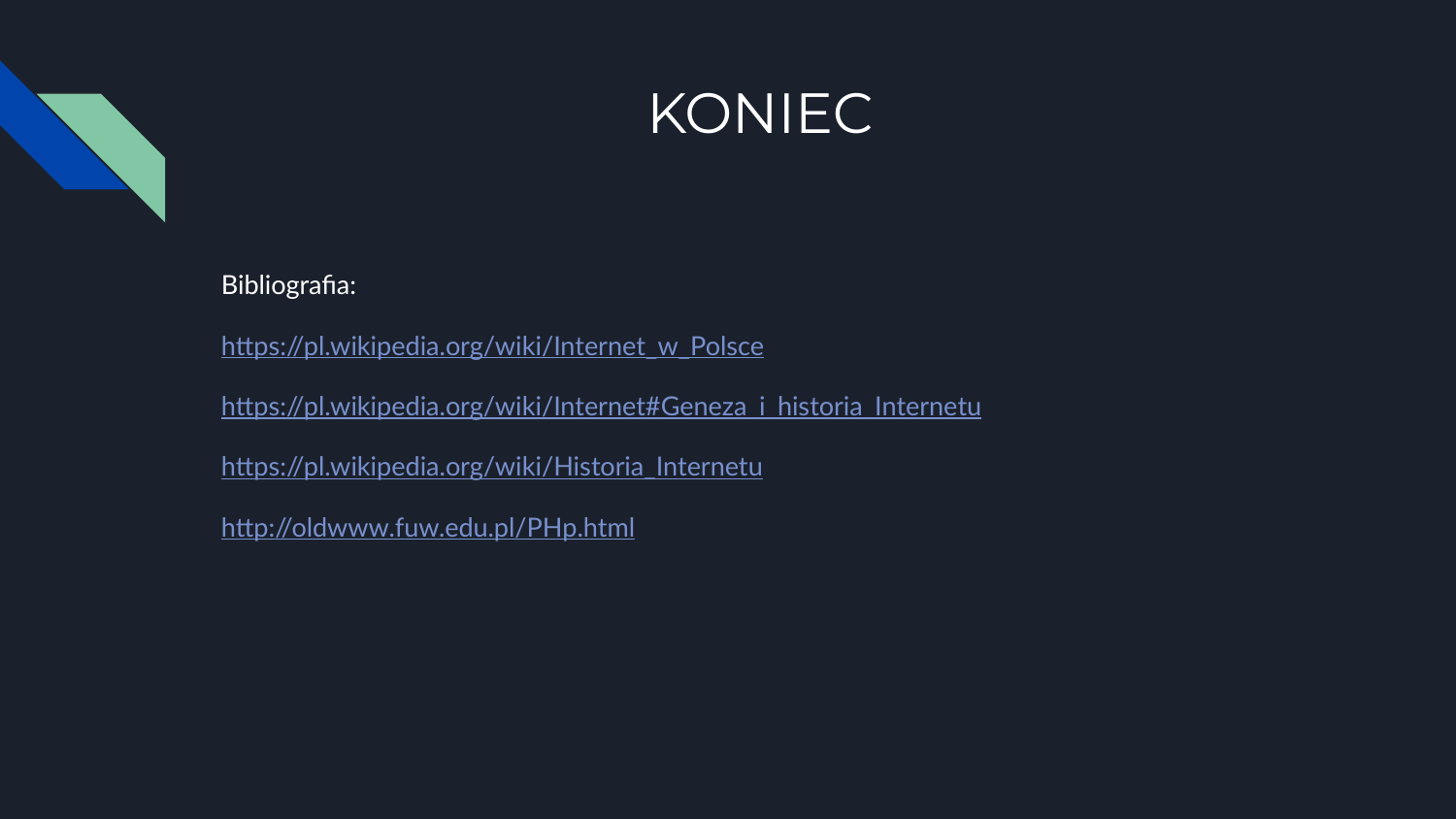

# KONIEC
Bibliografia:
https://pl.wikipedia.org/wiki/Internet_w_Polsce
https://pl.wikipedia.org/wiki/Internet#Geneza_i_historia_Internetu
https://pl.wikipedia.org/wiki/Historia_Internetu
http://oldwww.fuw.edu.pl/PHp.html